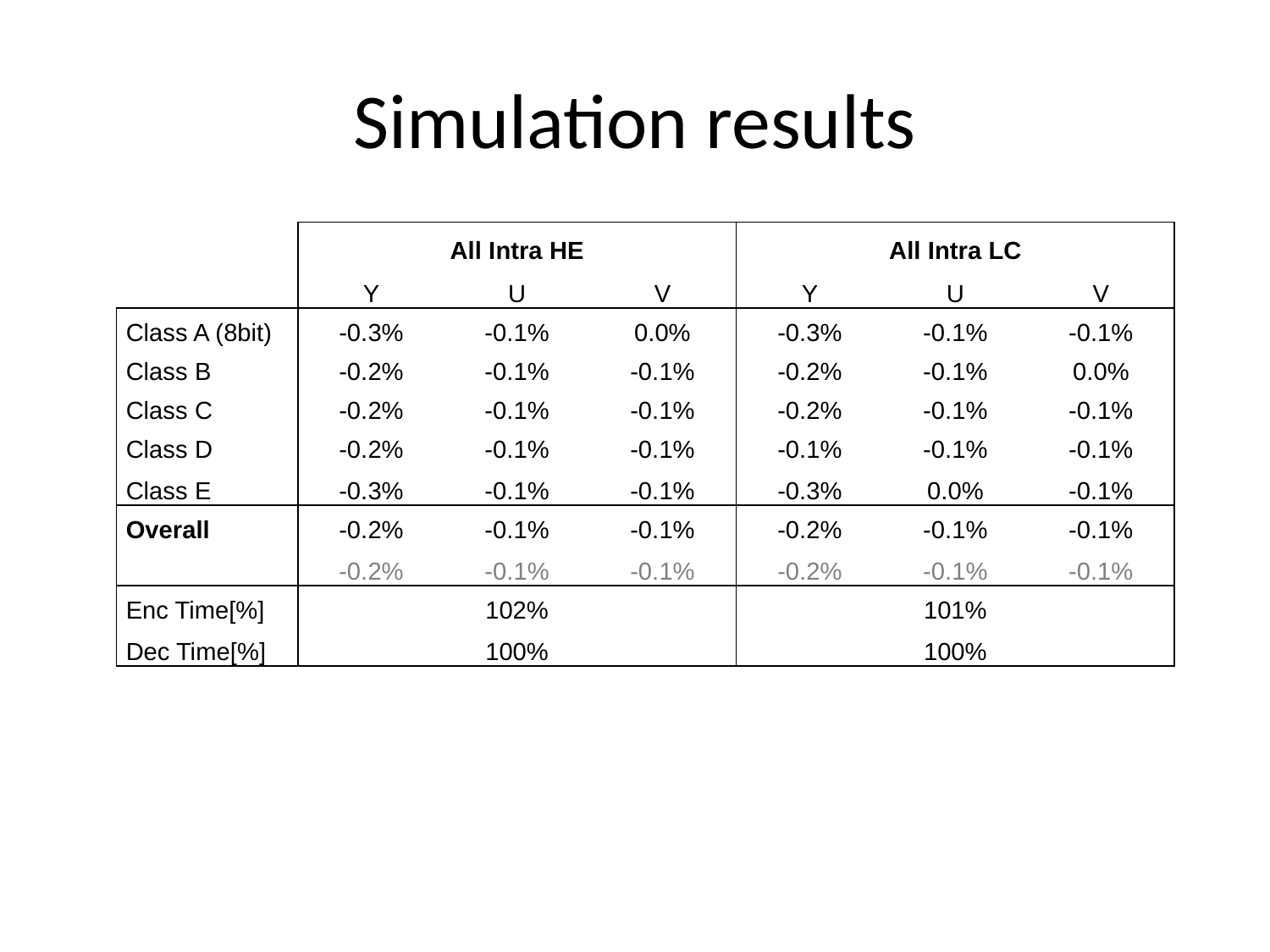

# Simulation results
|  | All Intra HE |  |  | All Intra LC |  |  |
| --- | --- | --- | --- | --- | --- | --- |
|  | Y | U | V | Y | U | V |
| Class A (8bit) | -0.3% | -0.1% | 0.0% | -0.3% | -0.1% | -0.1% |
| Class B | -0.2% | -0.1% | -0.1% | -0.2% | -0.1% | 0.0% |
| Class C | -0.2% | -0.1% | -0.1% | -0.2% | -0.1% | -0.1% |
| Class D | -0.2% | -0.1% | -0.1% | -0.1% | -0.1% | -0.1% |
| Class E | -0.3% | -0.1% | -0.1% | -0.3% | 0.0% | -0.1% |
| Overall | -0.2% | -0.1% | -0.1% | -0.2% | -0.1% | -0.1% |
|  | -0.2% | -0.1% | -0.1% | -0.2% | -0.1% | -0.1% |
| Enc Time[%] | 102% |  |  | 101% |  |  |
| Dec Time[%] | 100% |  |  | 100% |  |  |